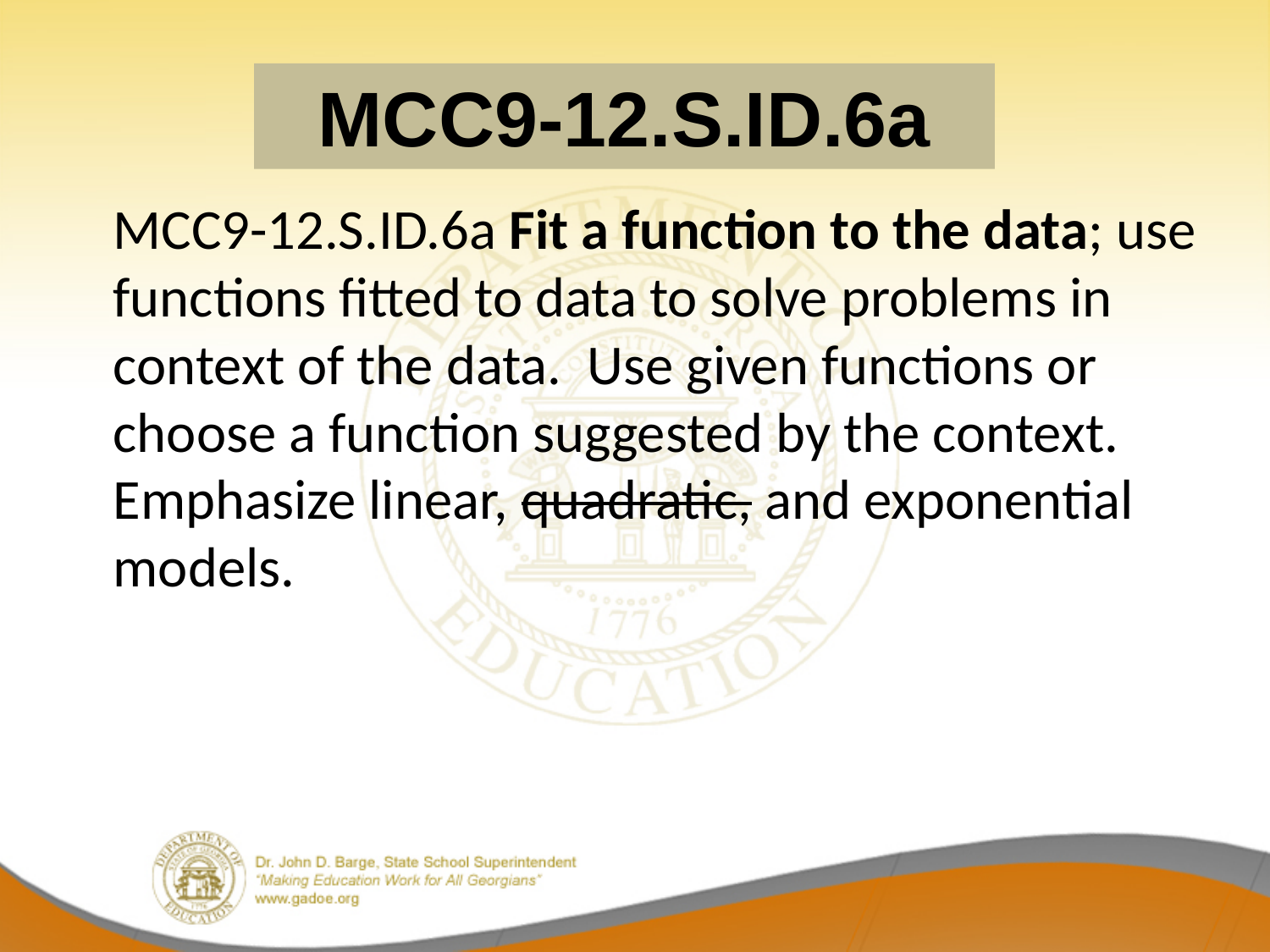

MCC9-12.S.ID.6a
	MCC9-12.S.ID.6a Fit a function to the data; use functions fitted to data to solve problems in context of the data.  Use given functions or choose a function suggested by the context.  Emphasize linear, quadratic, and exponential models.